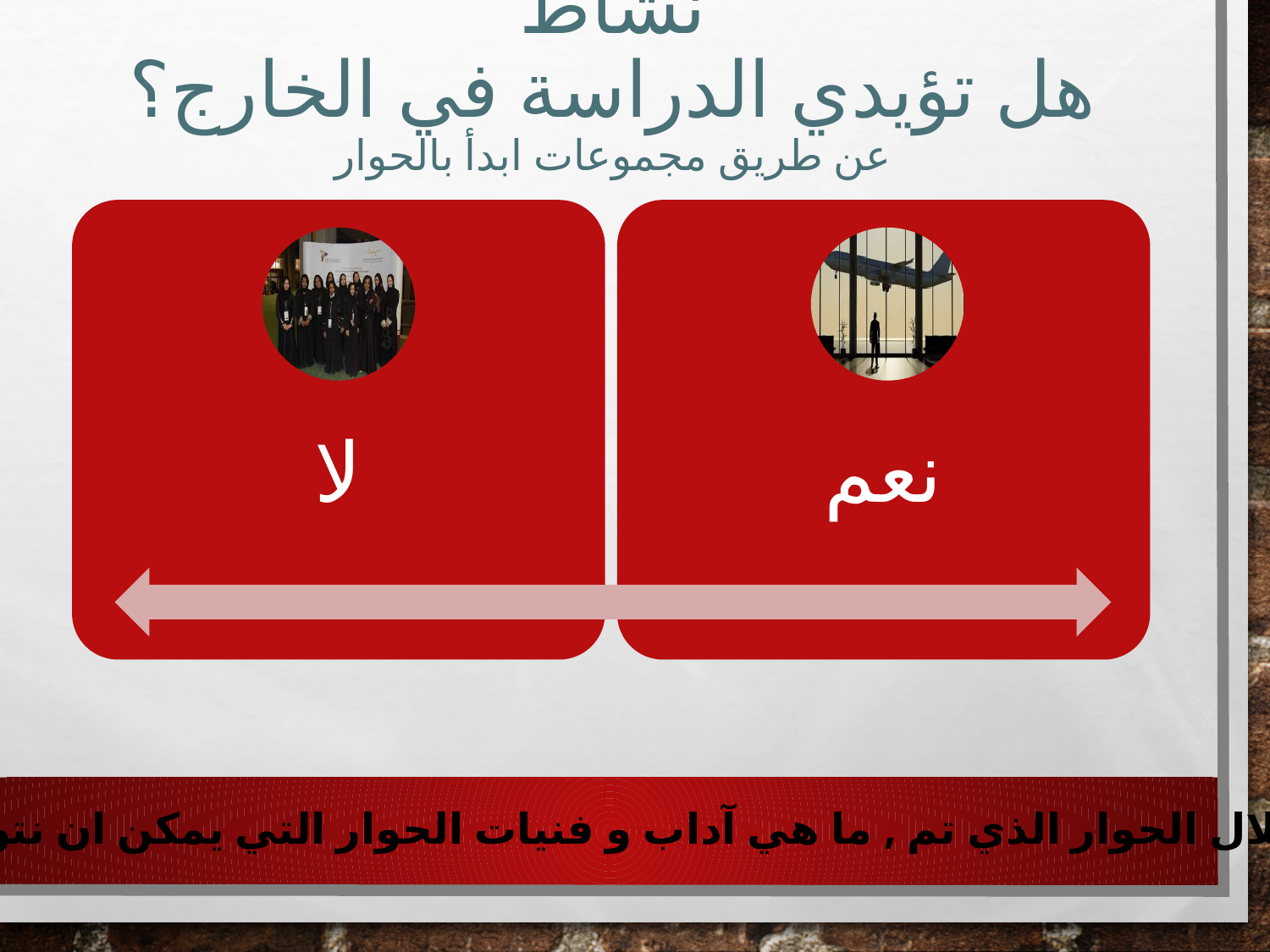

# نشاط هل تؤيدي الدراسة في الخارج؟ عن طريق مجموعات ابدأ بالحوار
لا
نعم
من خلال الحوار الذي تم , ما هي آداب و فنيات الحوار التي يمكن ان نتوصل اليها؟